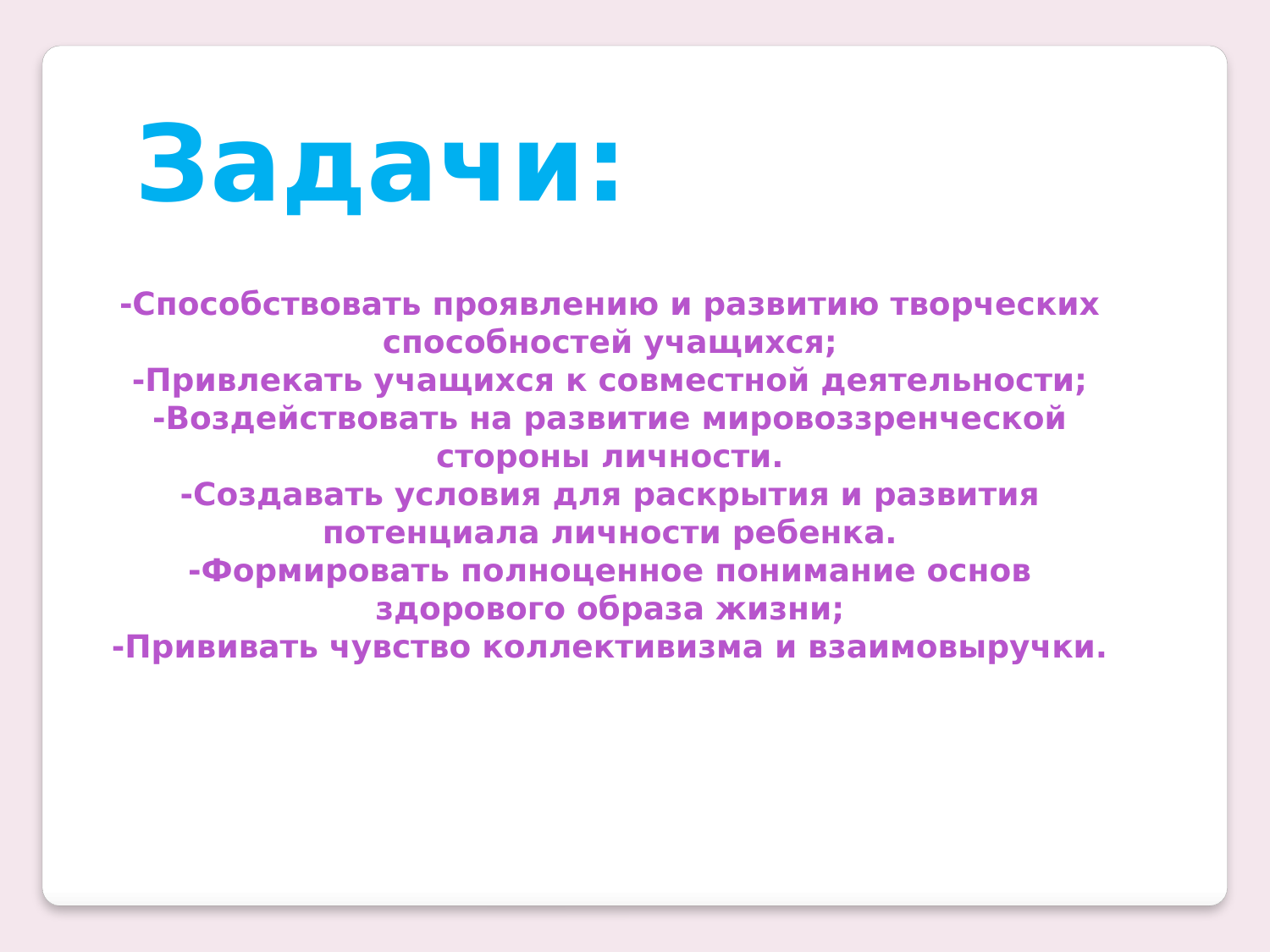

Задачи:
-Способствовать проявлению и развитию творческих способностей учащихся;
-Привлекать учащихся к совместной деятельности;
-Воздействовать на развитие мировоззренческой стороны личности.
-Создавать условия для раскрытия и развития потенциала личности ребенка.
-Формировать полноценное понимание основ здорового образа жизни;
-Прививать чувство коллективизма и взаимовыручки.